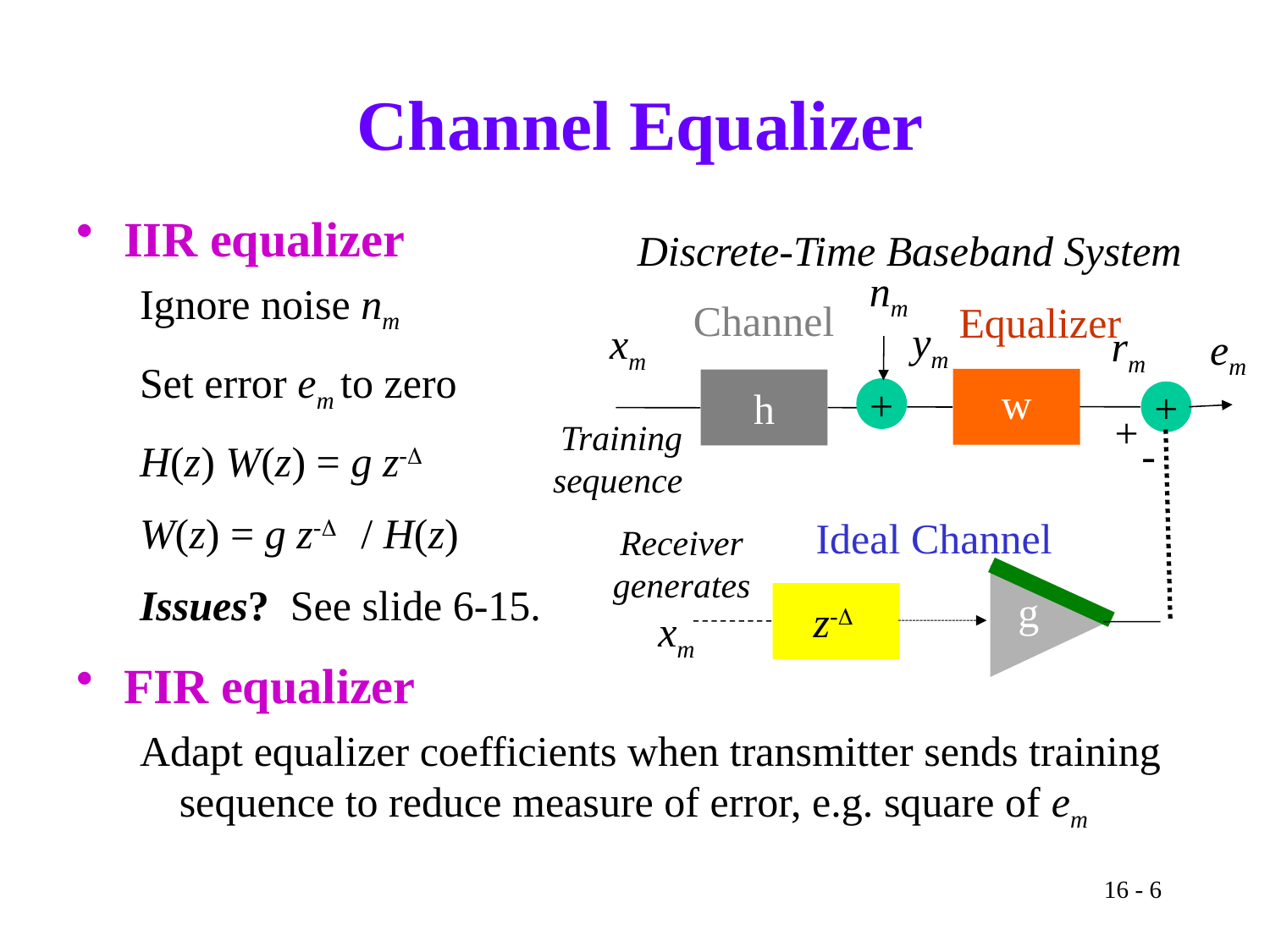

# Channel Equalizer
IIR equalizer
Ignore noise nm
Set error em to zero
H(z) W(z) = g z-Δ
W(z) = g z-Δ  / H(z)
Issues?  See slide 6-15.
FIR equalizer
Adapt equalizer coefficients when transmitter sends training sequence to reduce measure of error, e.g. square of em

Discrete-Time Baseband System
nm
Channel
Equalizer
ym
xm
rm
em

w
h
+
+
+

Training sequence
-

Ideal Channel
Receiver generates
xm

g
z-Δ

16 - 6